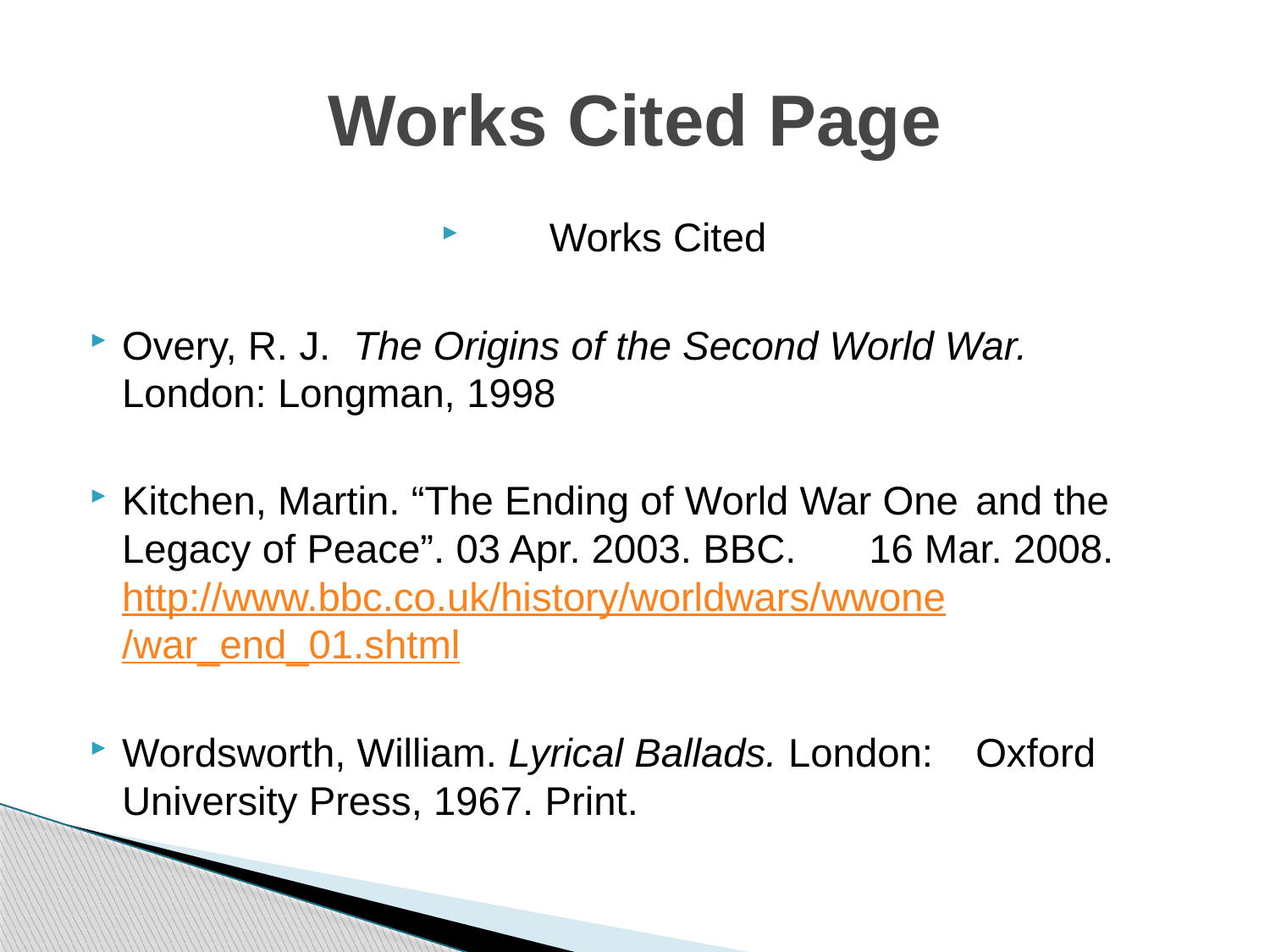

# Works Cited Page
Works Cited

Overy, R. J.  The Origins of the Second World War. 	London: Longman, 1998

Kitchen, Martin. “The Ending of World War One 	and the Legacy of Peace”. 03 Apr. 2003. BBC. 	16 Mar. 2008. 				http://www.bbc.co.uk/history/worldwars/wwone/war_end_01.shtml

Wordsworth, William. Lyrical Ballads. London: 	Oxford University Press, 1967. Print.